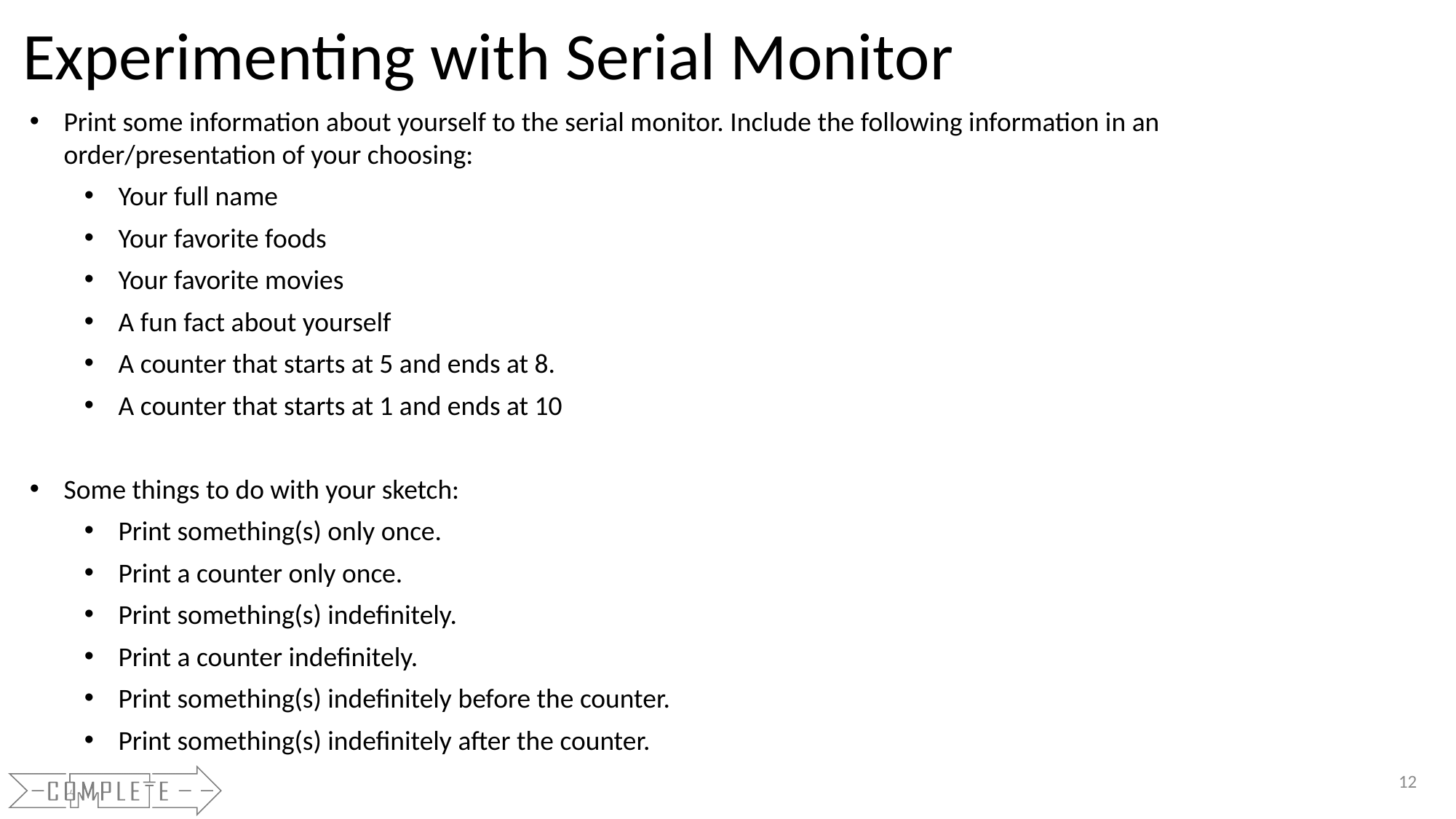

Experimenting with Serial Monitor
Print some information about yourself to the serial monitor. Include the following information in an order/presentation of your choosing:
Your full name
Your favorite foods
Your favorite movies
A fun fact about yourself
A counter that starts at 5 and ends at 8.
A counter that starts at 1 and ends at 10

Some things to do with your sketch:
Print something(s) only once.
Print a counter only once.
Print something(s) indefinitely.
Print a counter indefinitely.
Print something(s) indefinitely before the counter.
Print something(s) indefinitely after the counter.
12